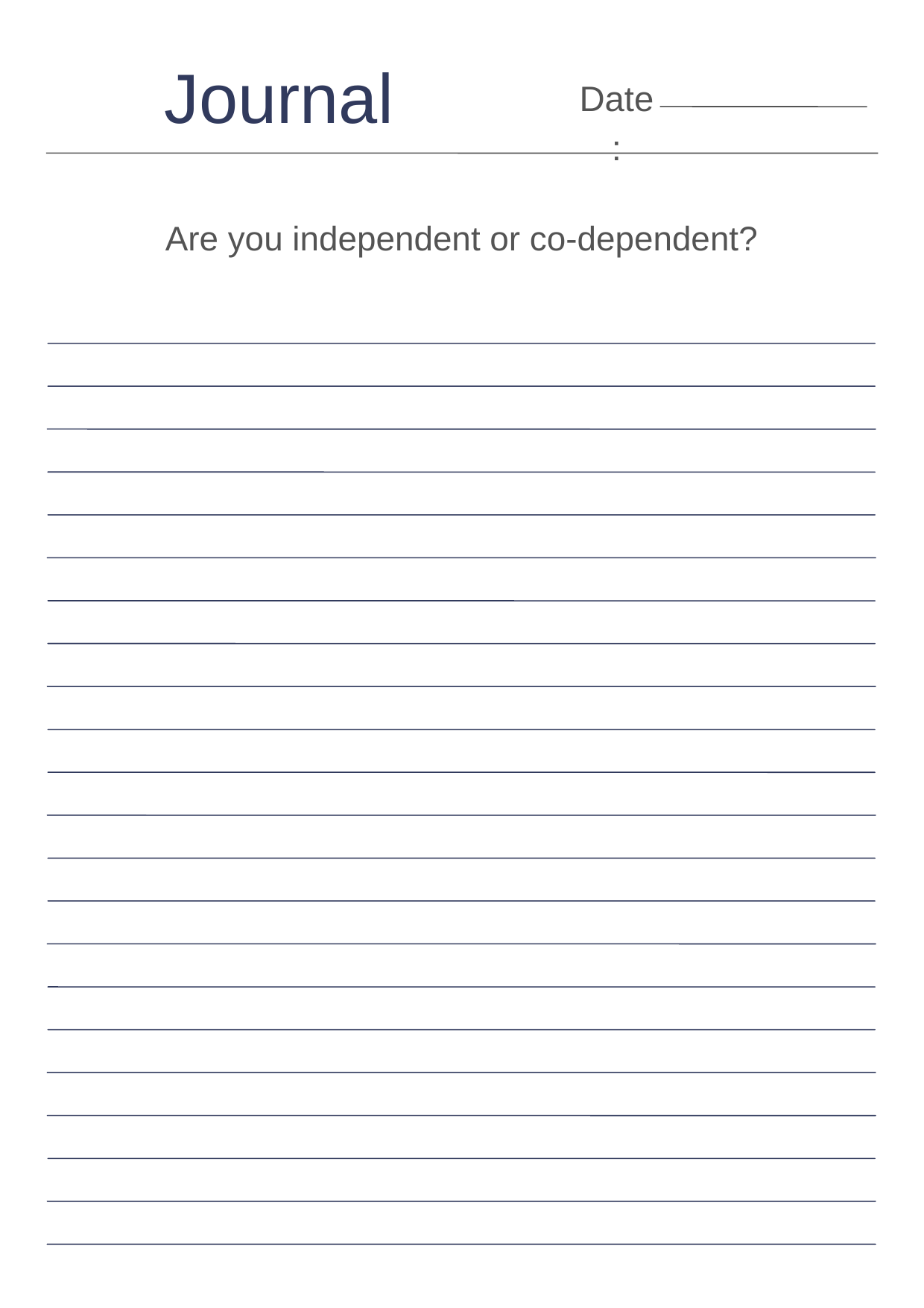

Journal
Date:

Are you independent or co-dependent?